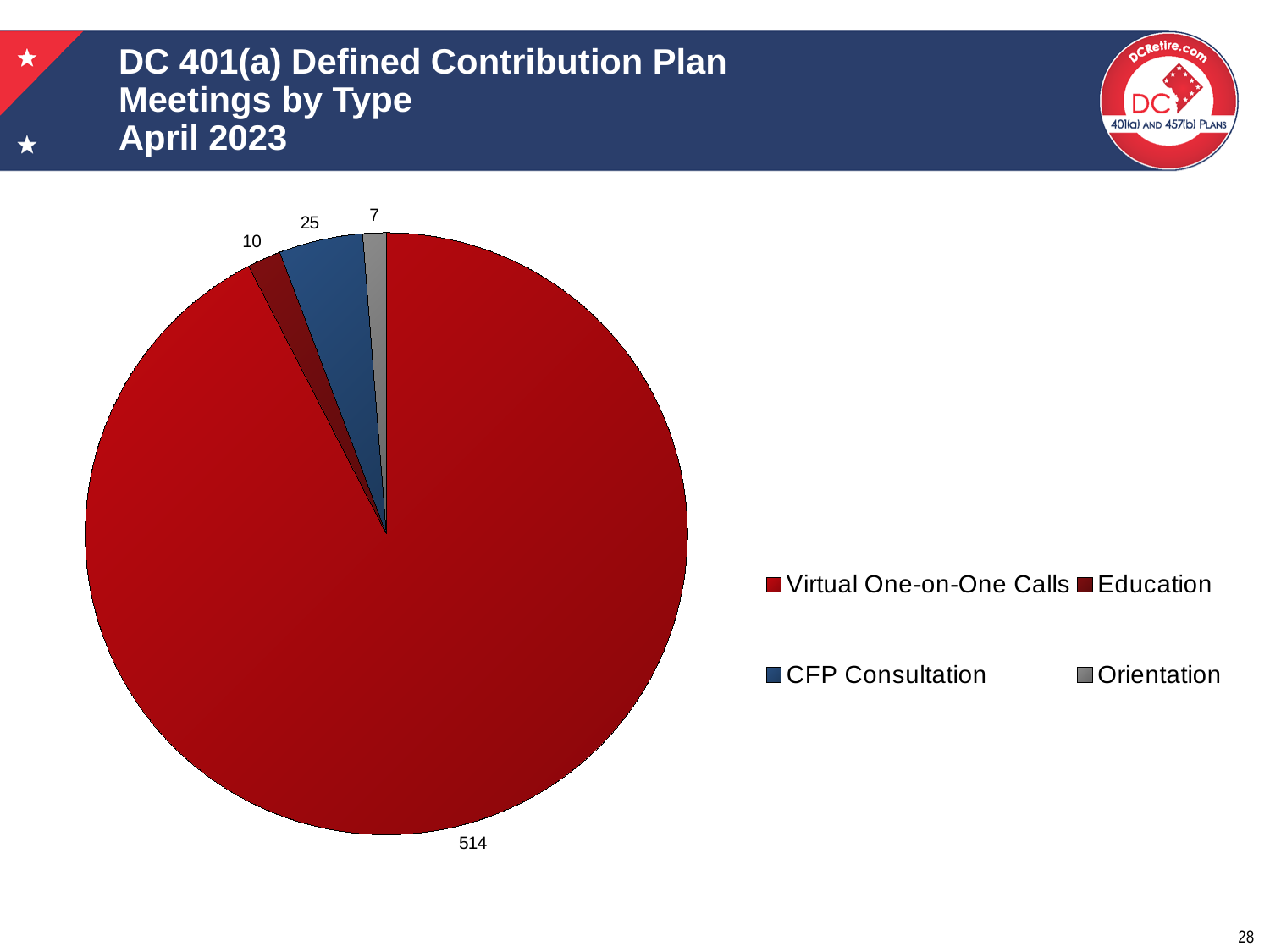

# DC 401(a) Defined Contribution Plan Meetings by Type April 2023

### Chart

| Category |  |
|---|---|
| Virtual One-on-One Calls | 514.0 |
| Education | 10.0 |
| CFP Consultation | 25.0 |
| Orientation | 7.0 |